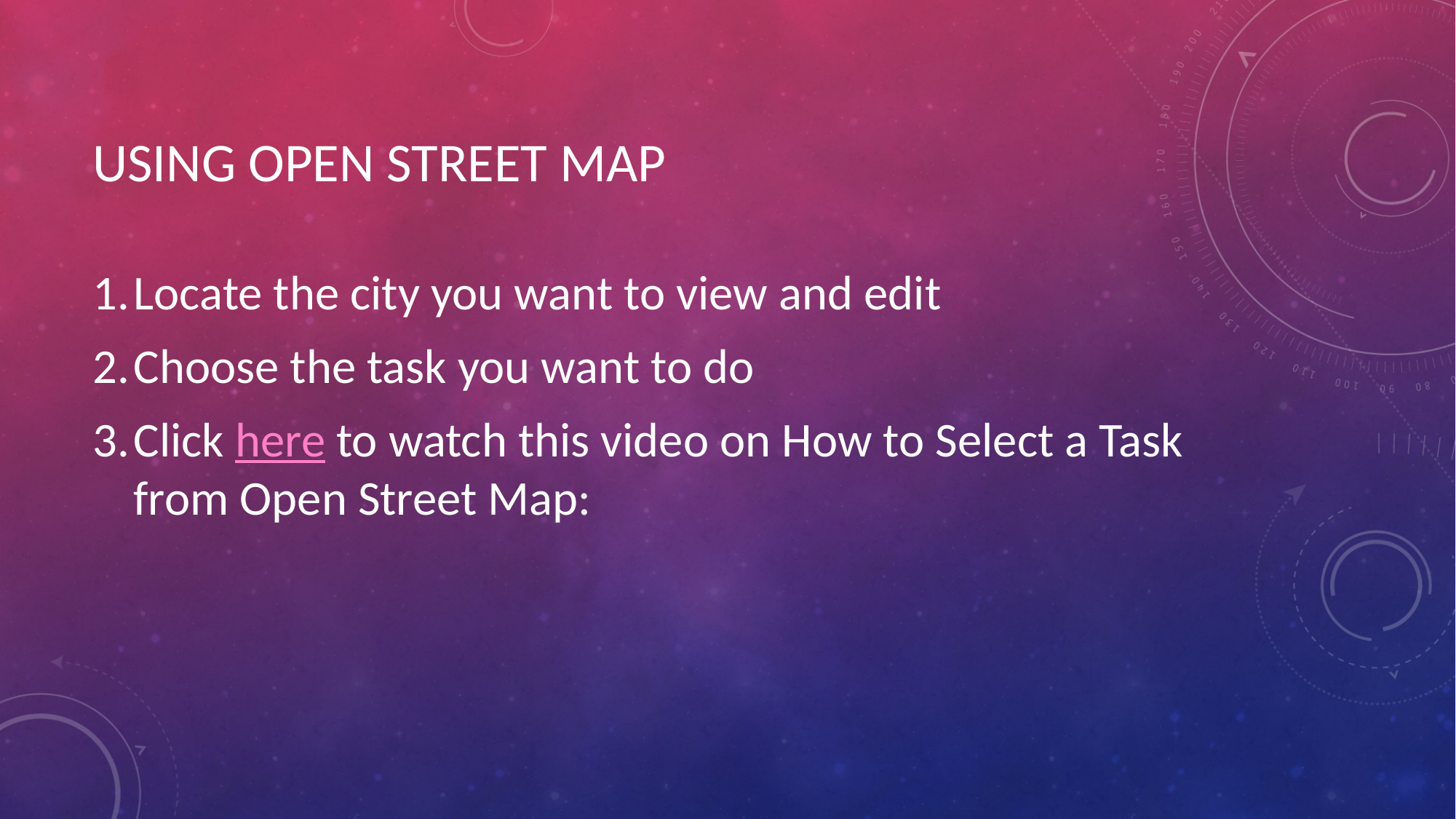

# USING OPEN STREET MAP
Locate the city you want to view and edit
Choose the task you want to do
Click here to watch this video on How to Select a Task from Open Street Map: